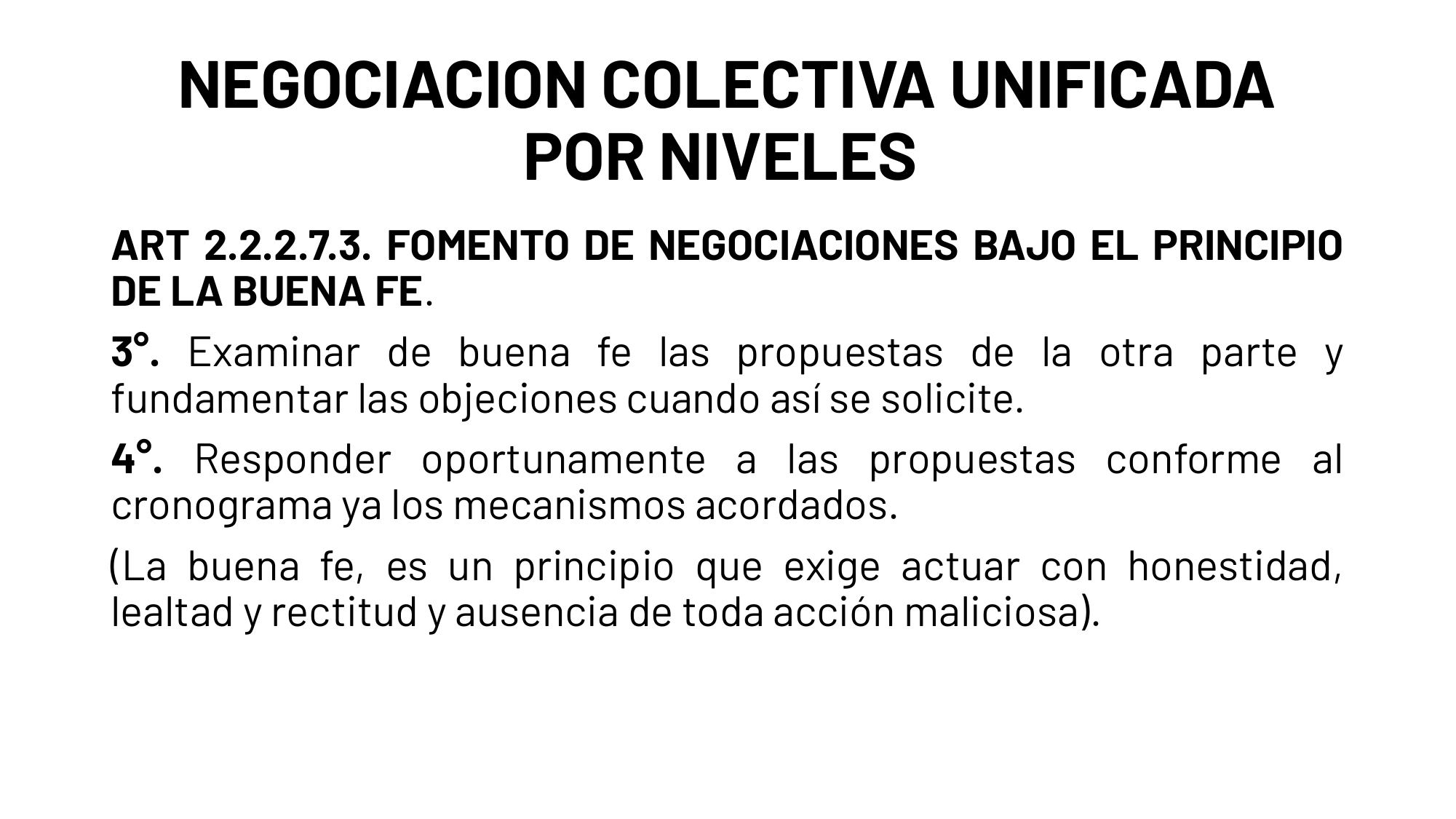

# NEGOCIACION COLECTIVA UNIFICADA POR NIVELES
ART 2.2.2.7.3. FOMENTO DE NEGOCIACIONES BAJO EL PRINCIPIO DE LA BUENA FE.
3°. Examinar de buena fe las propuestas de la otra parte y fundamentar las objeciones cuando así se solicite.
4°. Responder oportunamente a las propuestas conforme al cronograma ya los mecanismos acordados.
(La buena fe, es un principio que exige actuar con honestidad, lealtad y rectitud y ausencia de toda acción maliciosa).